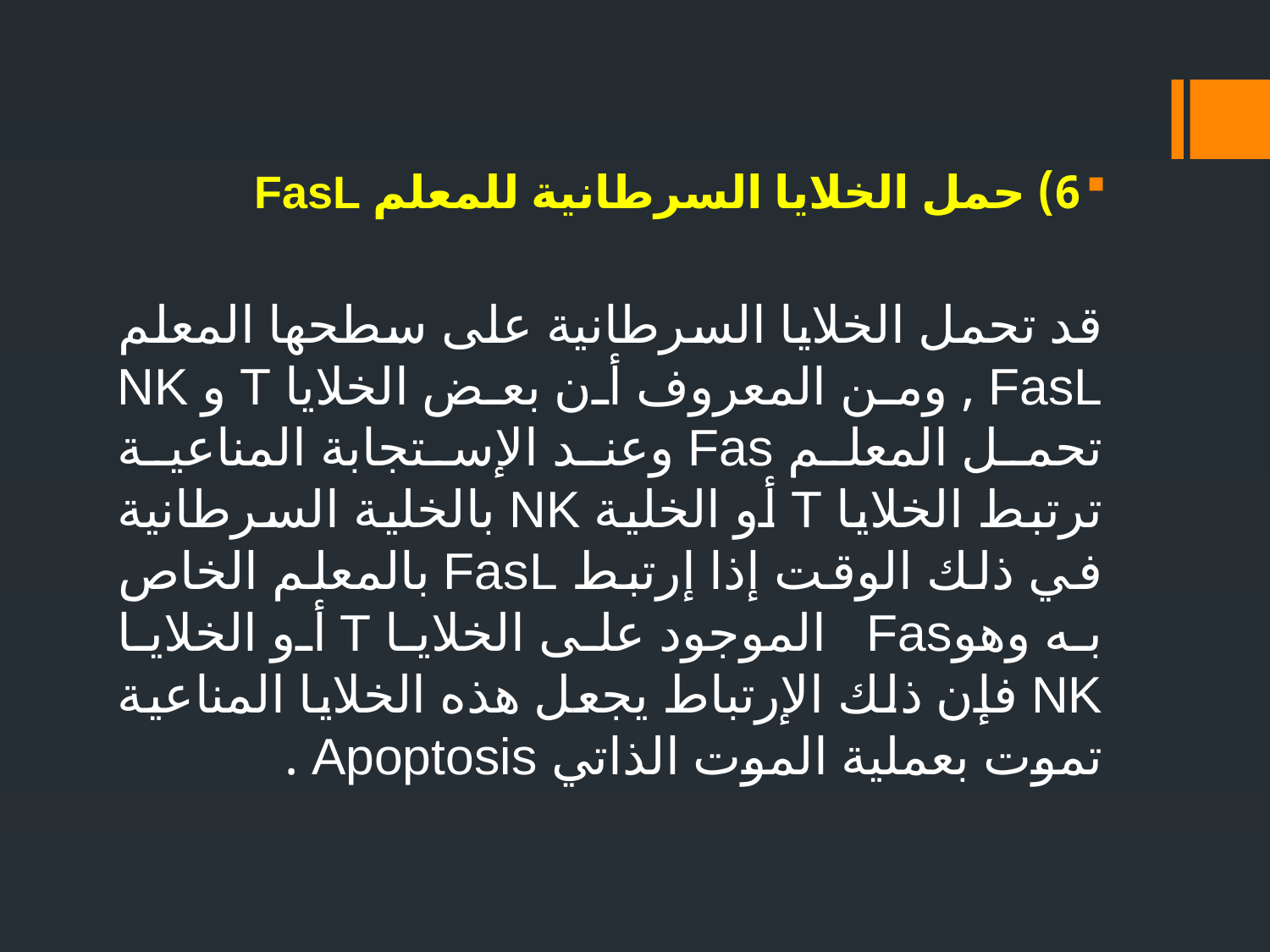

6) حمل الخلايا السرطانية للمعلم FasL

قد تحمل الخلايا السرطانية على سطحها المعلم FasL , ومن المعروف أن بعض الخلايا T و NK تحمل المعلم Fas وعند الإستجابة المناعية ترتبط الخلايا T أو الخلية NK بالخلية السرطانية في ذلك الوقت إذا إرتبط FasL بالمعلم الخاص به وهوFas   الموجود على الخلايا T أو الخلايا NK فإن ذلك الإرتباط يجعل هذه الخلايا المناعية تموت بعملية الموت الذاتي Apoptosis .